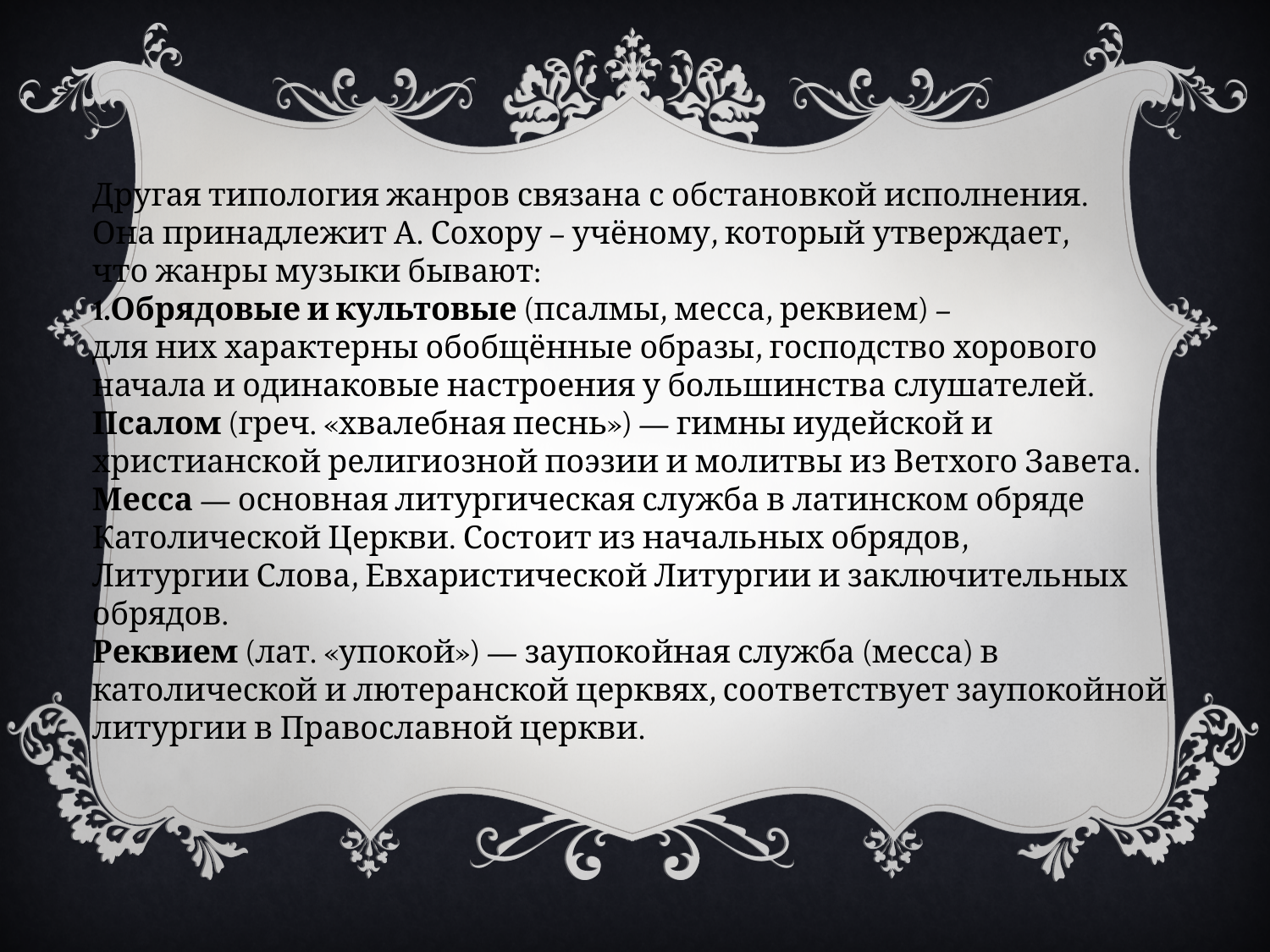

Другая типология жанров связана с обстановкой исполнения.
Она принадлежит А. Сохору – учёному, который утверждает,
что жанры музыки бывают:
1.Обрядовые и культовые (псалмы, месса, реквием) –
для них характерны обобщённые образы, господство хорового
начала и одинаковые настроения у большинства слушателей.
Псалом (греч. «хвалебная песнь») — гимны иудейской и
христианской религиозной поэзии и молитвы из Ветхого Завета.
Месса — основная литургическая служба в латинском обряде
Католической Церкви. Состоит из начальных обрядов,
Литургии Слова, Евхаристической Литургии и заключительных
обрядов.
Реквием (лат. «упокой») — заупокойная служба (месса) в
католической и лютеранской церквях, соответствует заупокойной
литургии в Православной церкви.